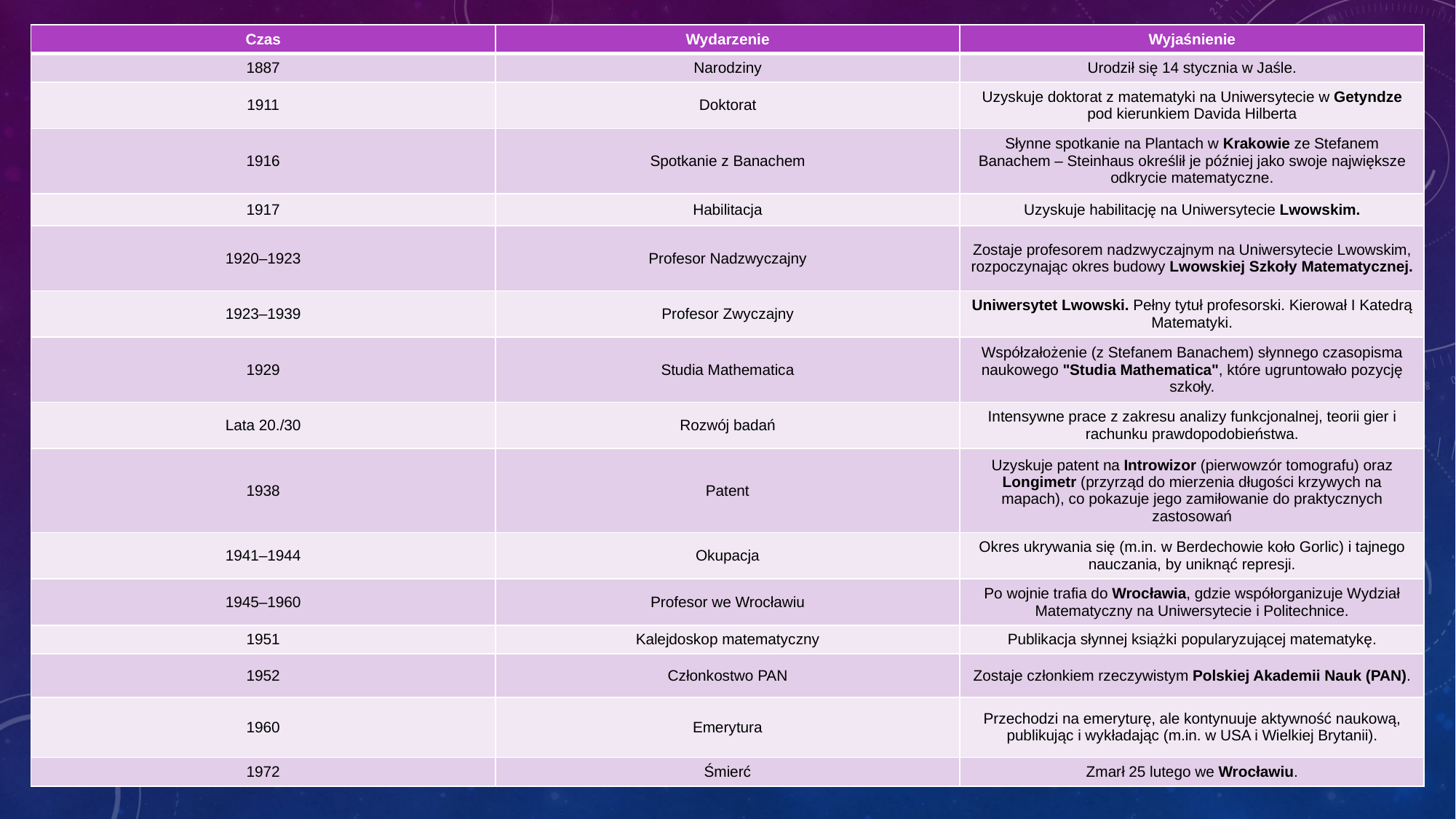

| Czas | Wydarzenie | Wyjaśnienie |
| --- | --- | --- |
| 1887 | Narodziny | Urodził się 14 stycznia w Jaśle. |
| 1911 | Doktorat | Uzyskuje doktorat z matematyki na Uniwersytecie w Getyndze pod kierunkiem Davida Hilberta |
| 1916 | Spotkanie z Banachem | Słynne spotkanie na Plantach w Krakowie ze Stefanem Banachem – Steinhaus określił je później jako swoje największe odkrycie matematyczne. |
| 1917 | Habilitacja | Uzyskuje habilitację na Uniwersytecie Lwowskim. |
| 1920–1923 | Profesor Nadzwyczajny | Zostaje profesorem nadzwyczajnym na Uniwersytecie Lwowskim, rozpoczynając okres budowy Lwowskiej Szkoły Matematycznej. |
| 1923–1939 | Profesor Zwyczajny | Uniwersytet Lwowski. Pełny tytuł profesorski. Kierował I Katedrą Matematyki. |
| 1929 | Studia Mathematica | Współzałożenie (z Stefanem Banachem) słynnego czasopisma naukowego "Studia Mathematica", które ugruntowało pozycję szkoły. |
| Lata 20./30 | Rozwój badań | Intensywne prace z zakresu analizy funkcjonalnej, teorii gier i rachunku prawdopodobieństwa. |
| 1938 | Patent | Uzyskuje patent na Introwizor (pierwowzór tomografu) oraz Longimetr (przyrząd do mierzenia długości krzywych na mapach), co pokazuje jego zamiłowanie do praktycznych zastosowań |
| 1941–1944 | Okupacja | Okres ukrywania się (m.in. w Berdechowie koło Gorlic) i tajnego nauczania, by uniknąć represji. |
| 1945–1960 | Profesor we Wrocławiu | Po wojnie trafia do Wrocławia, gdzie współorganizuje Wydział Matematyczny na Uniwersytecie i Politechnice. |
| 1951 | Kalejdoskop matematyczny | Publikacja słynnej książki popularyzującej matematykę. |
| 1952 | Członkostwo PAN | Zostaje członkiem rzeczywistym Polskiej Akademii Nauk (PAN). |
| 1960 | Emerytura | Przechodzi na emeryturę, ale kontynuuje aktywność naukową, publikując i wykładając (m.in. w USA i Wielkiej Brytanii). |
| 1972 | Śmierć | Zmarł 25 lutego we Wrocławiu. |